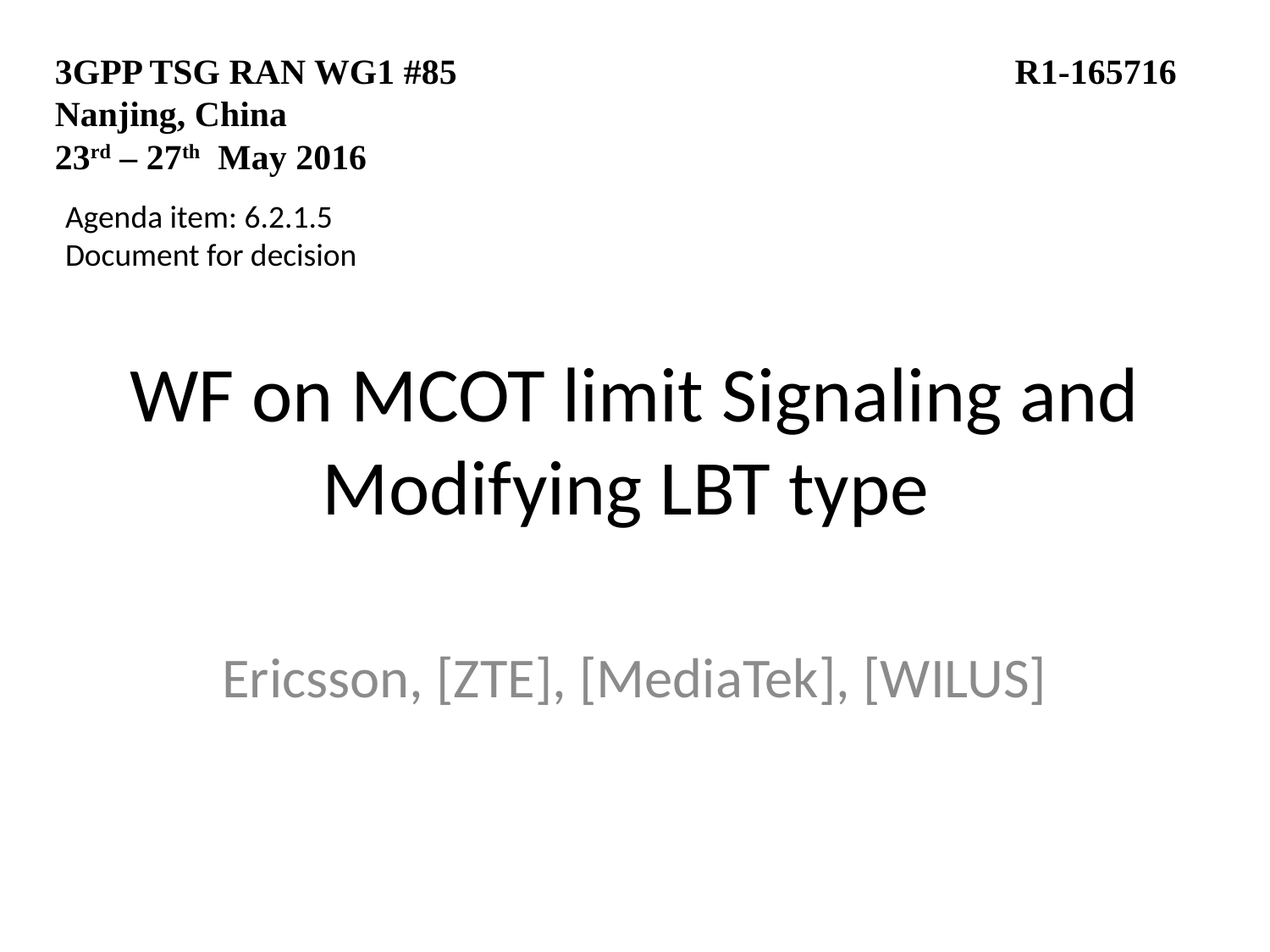

3GPP TSG RAN WG1 #85				        R1-165716
Nanjing, China
23rd – 27th  May 2016
Agenda item: 6.2.1.5
Document for decision
# WF on MCOT limit Signaling and Modifying LBT type
Ericsson, [ZTE], [MediaTek], [WILUS]